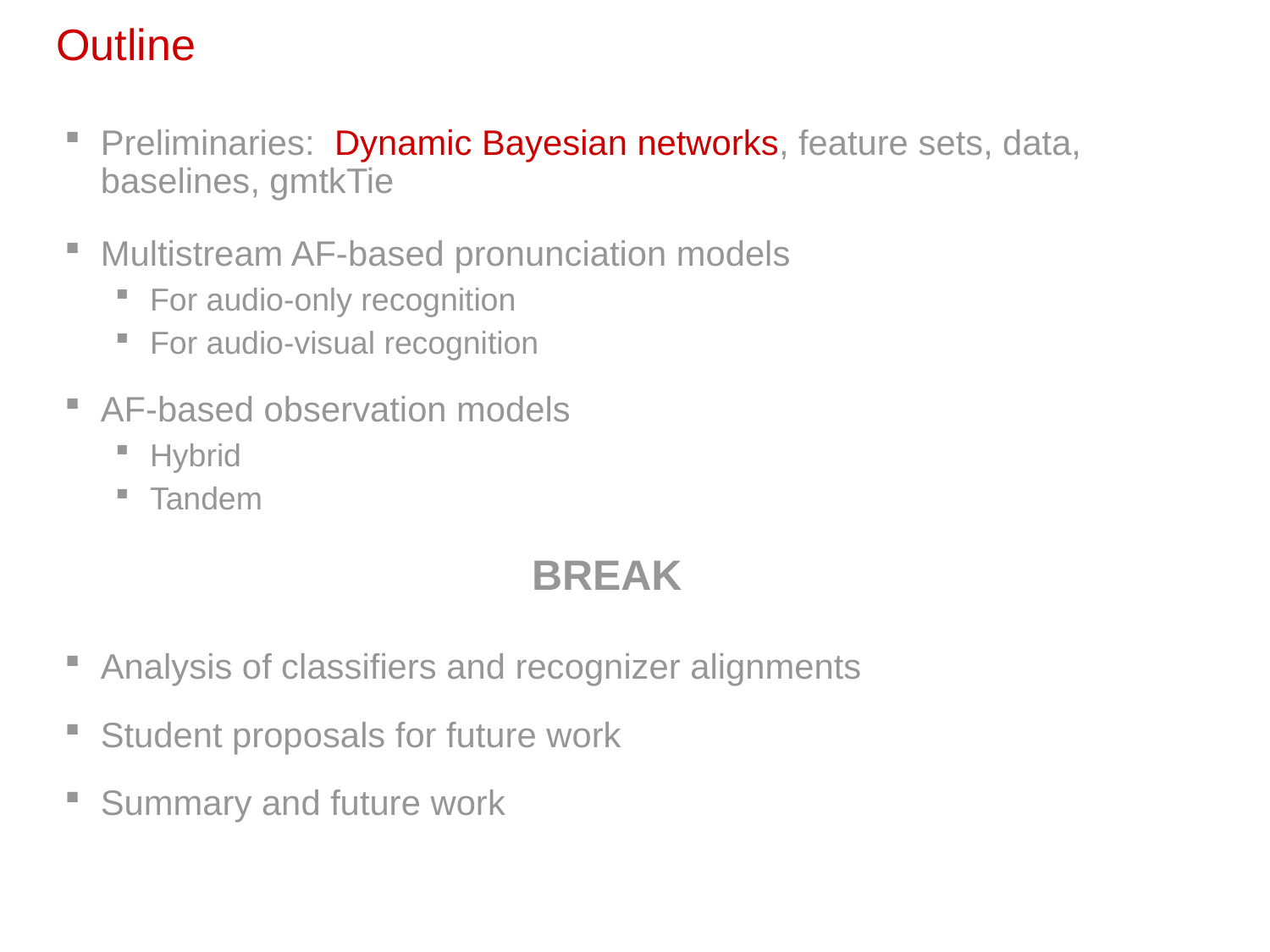

# Outline
Preliminaries:  Dynamic Bayesian networks, feature sets, data, baselines, gmtkTie

Multistream AF-based pronunciation models
For audio-only recognition
For audio-visual recognition

AF-based observation models
Hybrid
Tandem

BREAK

Analysis of classifiers and recognizer alignments

Student proposals for future work

Summary and future work